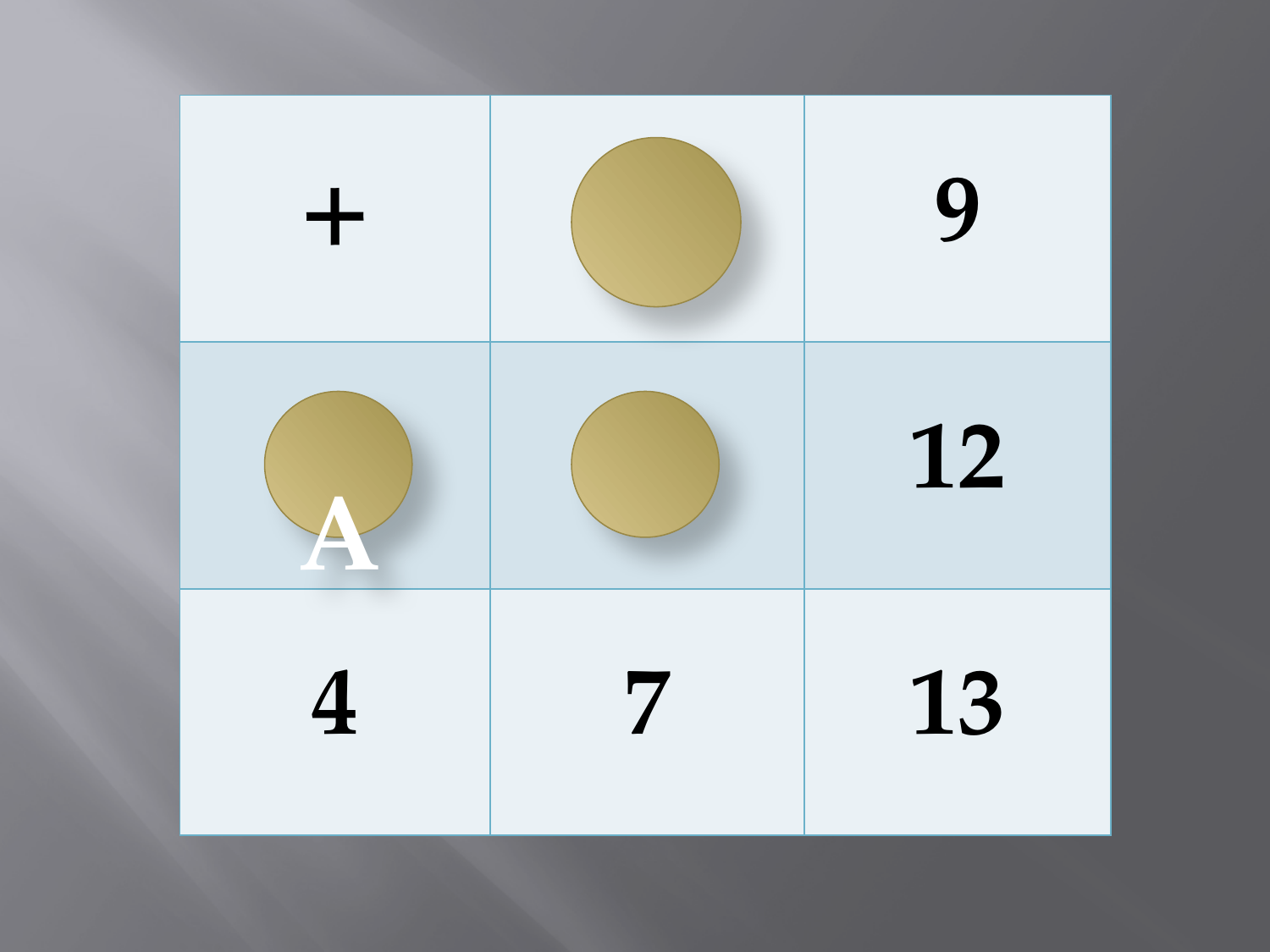

| + | 3 | 9 |
| --- | --- | --- |
| 3 | 6 | 12 |
| 4 | 7 | 13 |

A